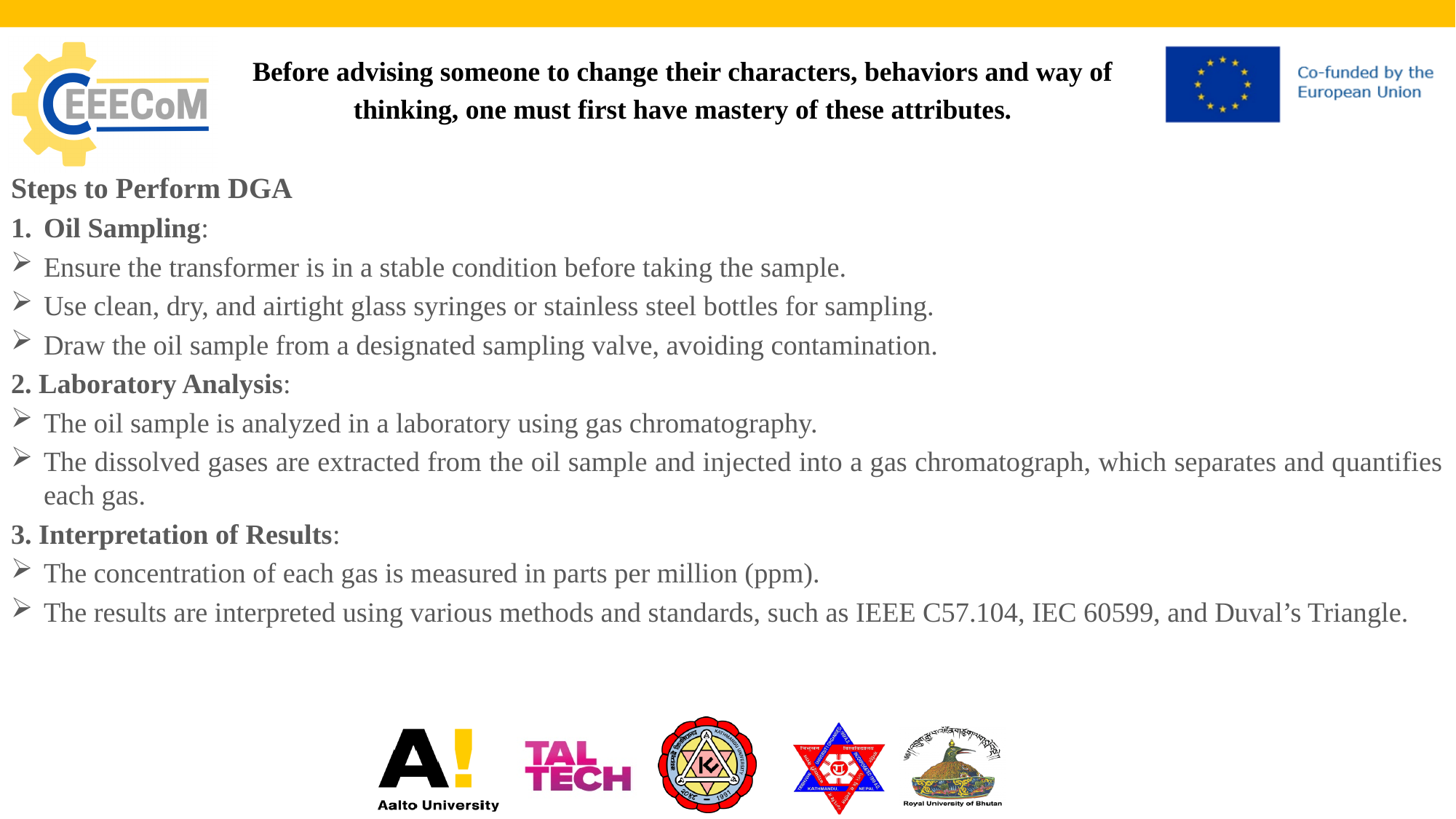

# Before advising someone to change their characters, behaviors and way of thinking, one must first have mastery of these attributes.
Steps to Perform DGA
Oil Sampling:
Ensure the transformer is in a stable condition before taking the sample.
Use clean, dry, and airtight glass syringes or stainless steel bottles for sampling.
Draw the oil sample from a designated sampling valve, avoiding contamination.
2. Laboratory Analysis:
The oil sample is analyzed in a laboratory using gas chromatography.
The dissolved gases are extracted from the oil sample and injected into a gas chromatograph, which separates and quantifies each gas.
3. Interpretation of Results:
The concentration of each gas is measured in parts per million (ppm).
The results are interpreted using various methods and standards, such as IEEE C57.104, IEC 60599, and Duval’s Triangle.